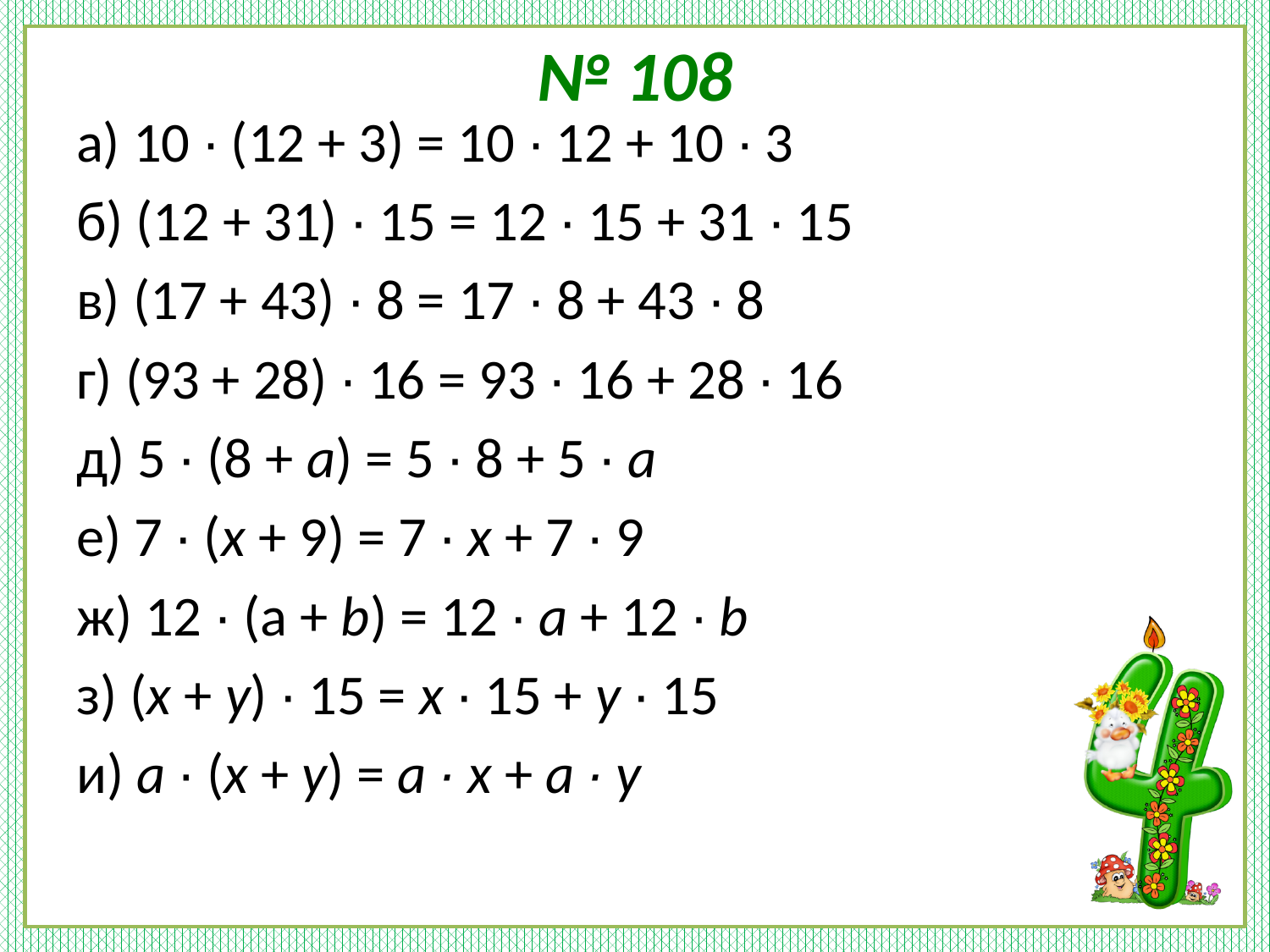

# № 108
а) 10 ∙ (12 + 3) = 10 ∙ 12 + 10 ∙ 3
б) (12 + 31) ∙ 15 = 12 ∙ 15 + 31 ∙ 15
в) (17 + 43) ∙ 8 = 17 ∙ 8 + 43 ∙ 8
г) (93 + 28) ∙ 16 = 93 ∙ 16 + 28 ∙ 16
д) 5 ∙ (8 + а) = 5 ∙ 8 + 5 ∙ а
е) 7 ∙ (х + 9) = 7 ∙ х + 7 ∙ 9
ж) 12 ∙ (а + b) = 12 ∙ a + 12 ∙ b
з) (х + у) ∙ 15 = х ∙ 15 + у ∙ 15
и) а ∙ (х + у) = а ∙ х + а ∙ у